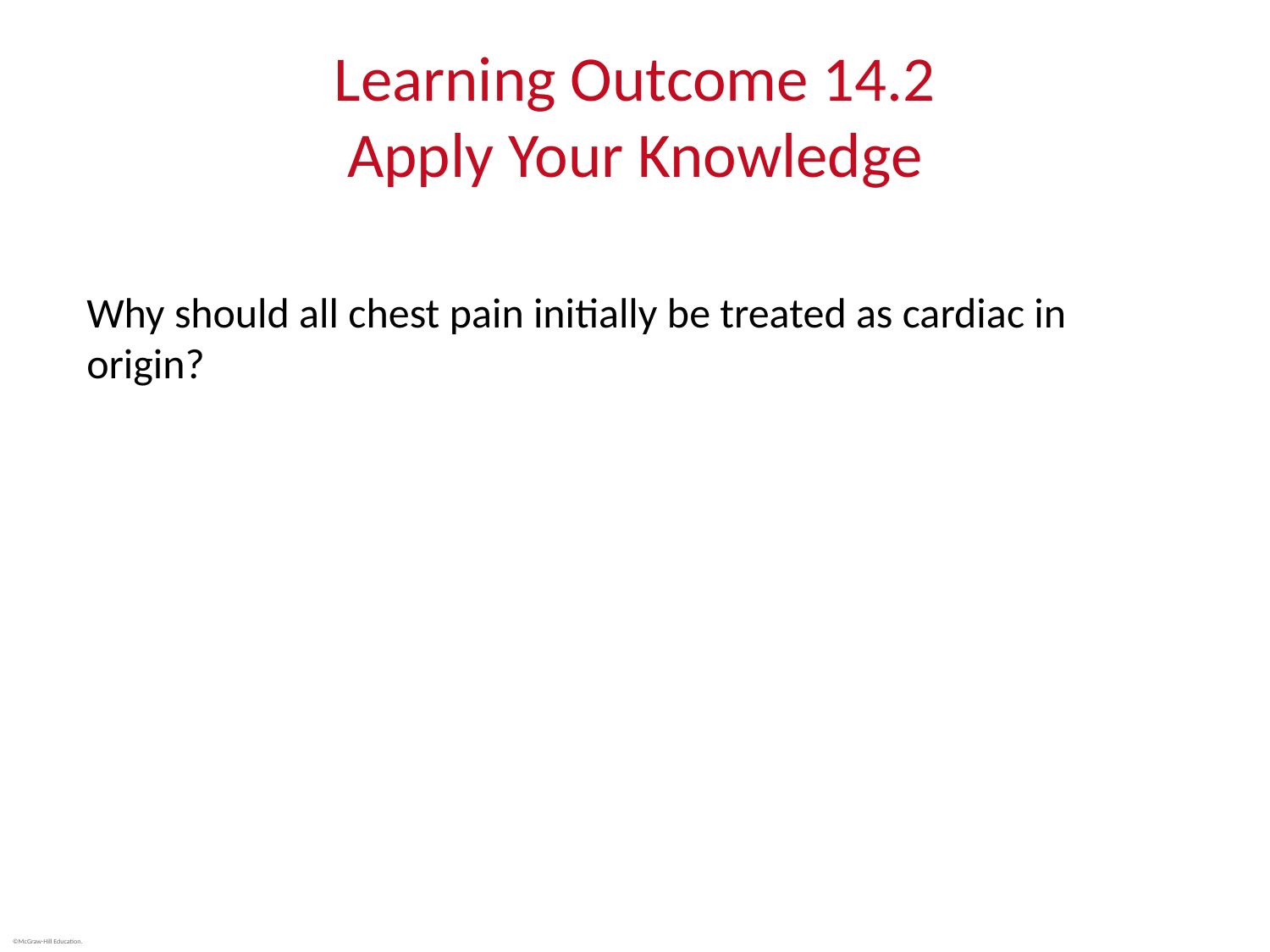

# Learning Outcome 14.2 Apply Your Knowledge
Why should all chest pain initially be treated as cardiac in origin?